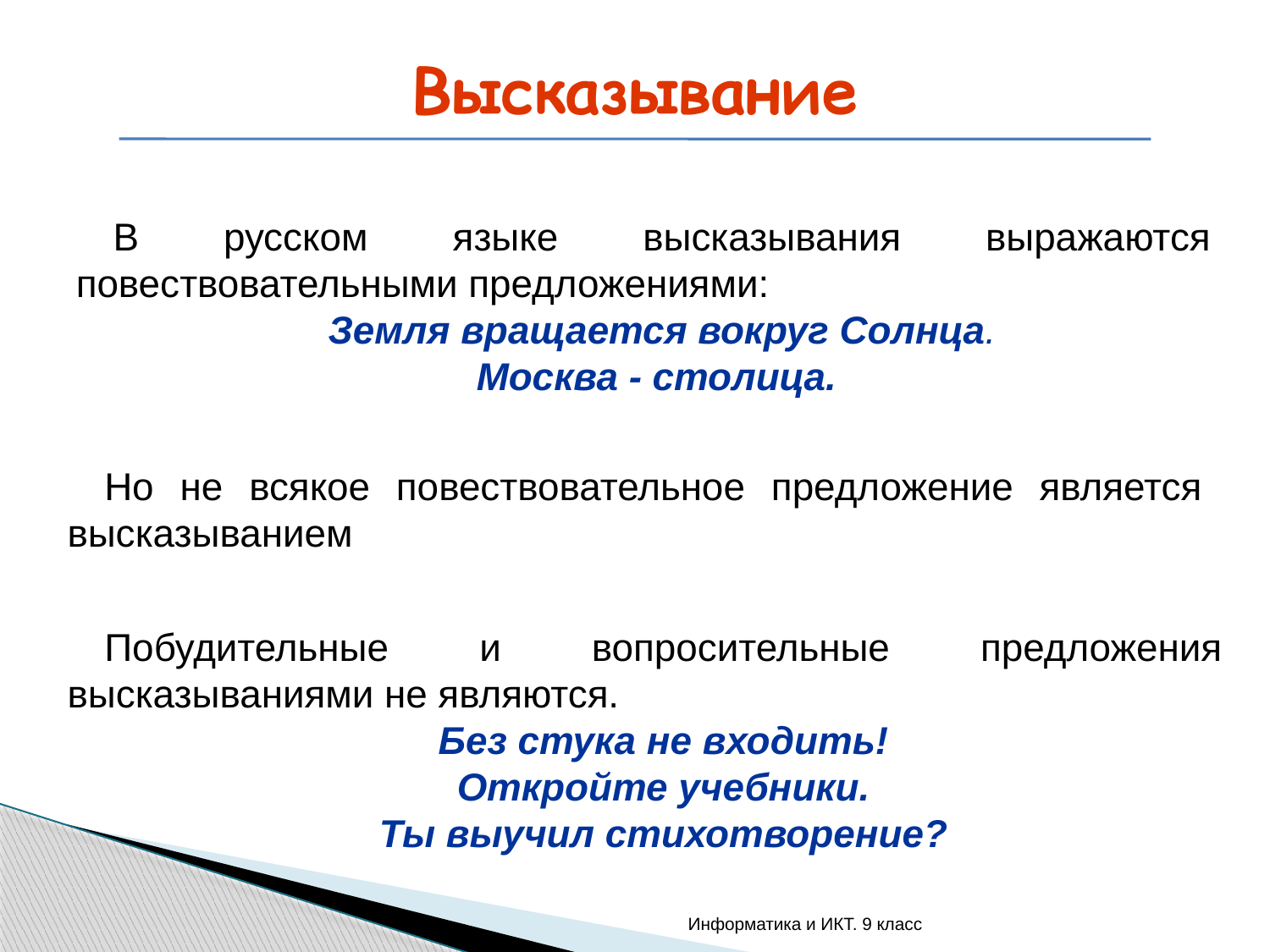

Высказывание

В русском языке высказывания выражаются повествовательными предложениями:
Земля вращается вокруг Солнца.
Москва - столица.
Но не всякое повествовательное предложение является высказыванием
Побудительные и вопросительные предложения высказываниями не являются.
Без стука не входить!
Откройте учебники.
Ты выучил стихотворение?
Информатика и ИКТ. 9 класс